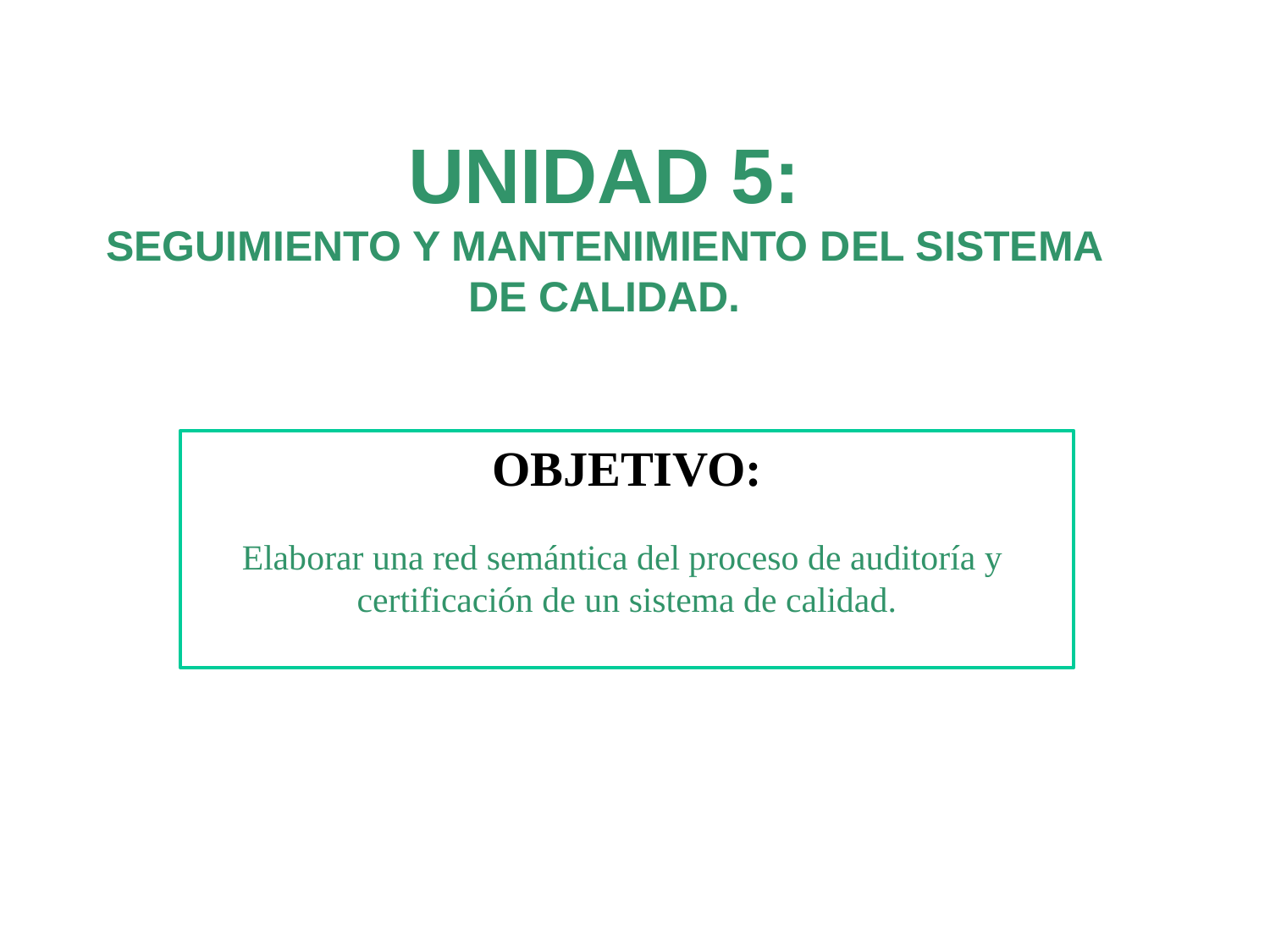

UNIDAD 5:
SEGUIMIENTO Y MANTENIMIENTO DEL SISTEMA DE CALIDAD.
OBJETIVO:

Elaborar una red semántica del proceso de auditoría y
certificación de un sistema de calidad.